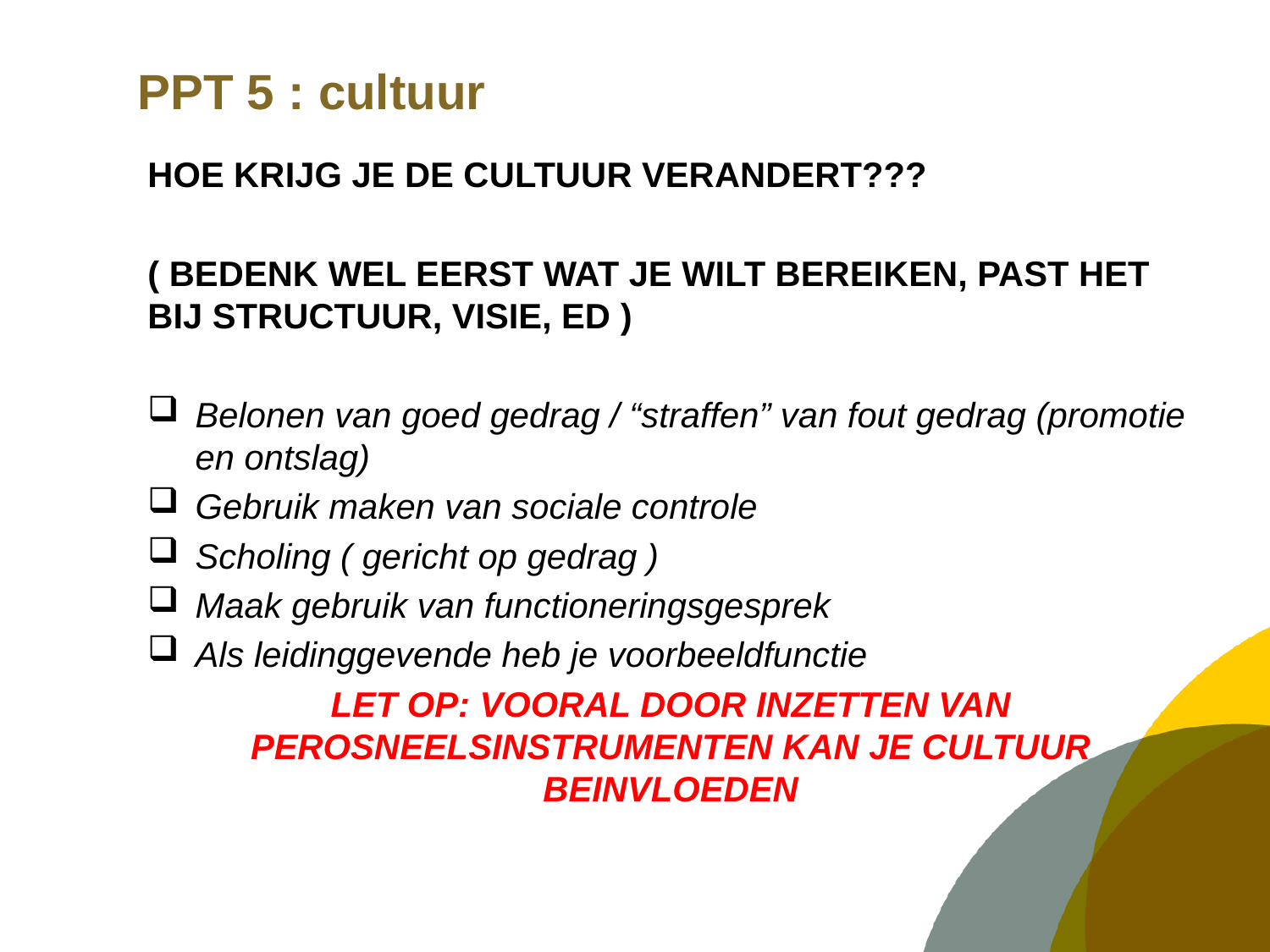

# PPT 5 : cultuur
HOE KRIJG JE DE CULTUUR VERANDERT???

( BEDENK WEL EERST WAT JE WILT BEREIKEN, PAST HET BIJ STRUCTUUR, VISIE, ED )

Belonen van goed gedrag / “straffen” van fout gedrag (promotie en ontslag)
Gebruik maken van sociale controle
Scholing ( gericht op gedrag )
Maak gebruik van functioneringsgesprek
Als leidinggevende heb je voorbeeldfunctie
LET OP: VOORAL DOOR INZETTEN VAN PEROSNEELSINSTRUMENTEN KAN JE CULTUUR BEINVLOEDEN